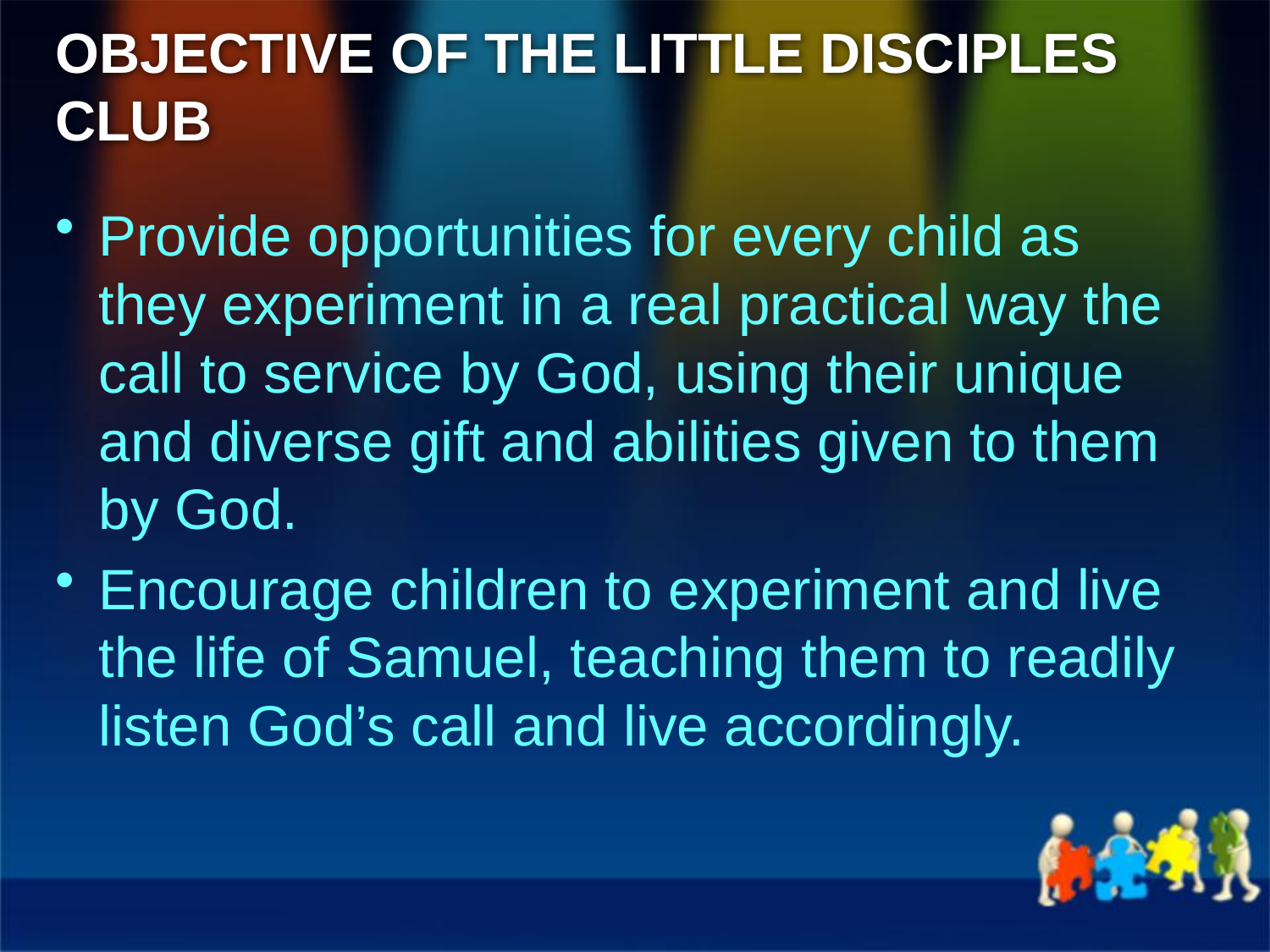

# OBJECTIVE OF THE LITTLE DISCIPLES CLUB
Provide opportunities for every child as they experiment in a real practical way the call to service by God, using their unique and diverse gift and abilities given to them by God.
Encourage children to experiment and live the life of Samuel, teaching them to readily listen God’s call and live accordingly.